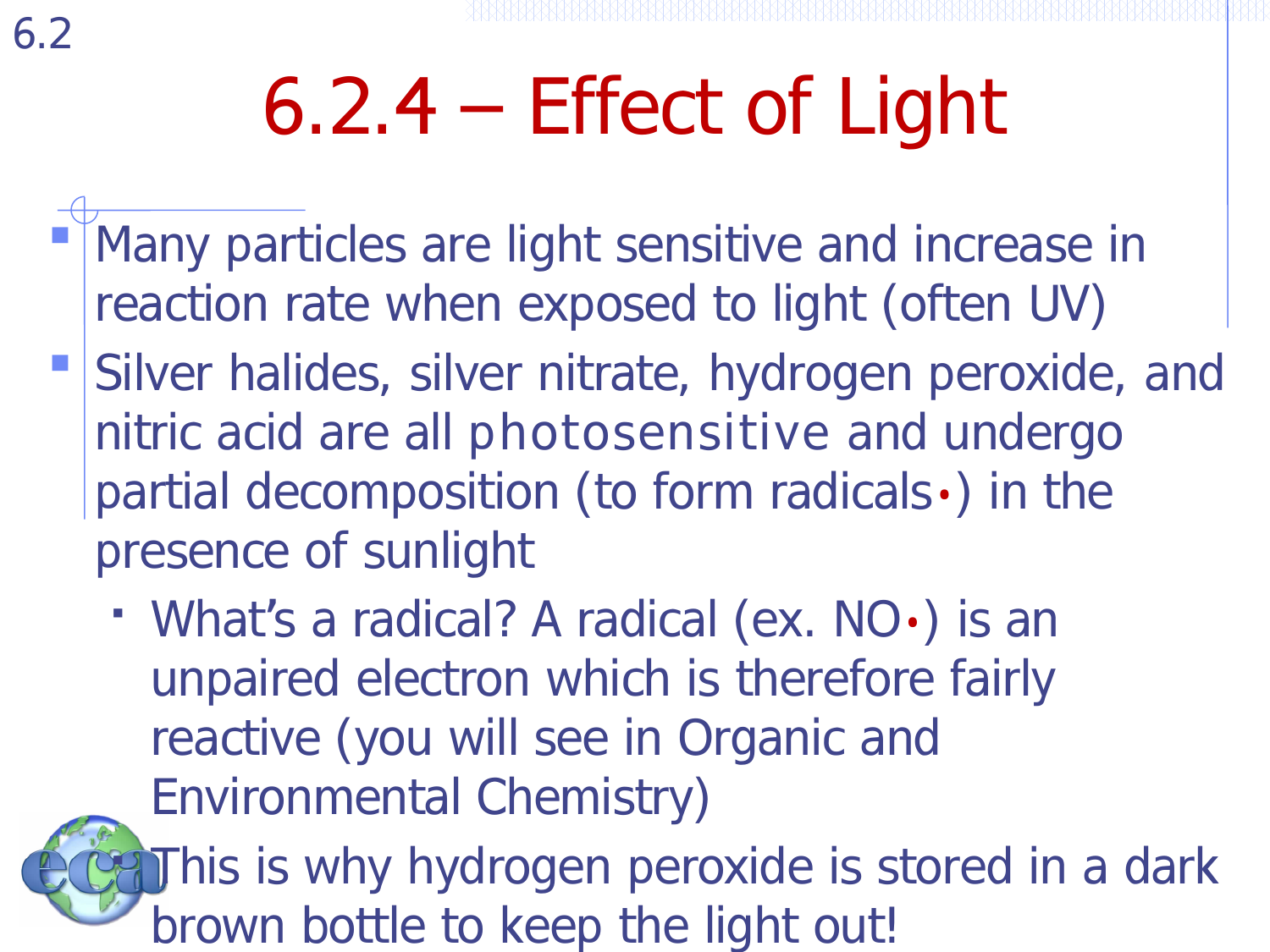

# 6.2.4 – Effect of Light
Many particles are light sensitive and increase in reaction rate when exposed to light (often UV)
Silver halides, silver nitrate, hydrogen peroxide, and nitric acid are all photosensitive and undergo partial decomposition (to form radicals•) in the presence of sunlight
What’s a radical? A radical (ex. NO•) is an unpaired electron which is therefore fairly reactive (you will see in Organic and Environmental Chemistry)
This is why hydrogen peroxide is stored in a dark brown bottle to keep the light out!